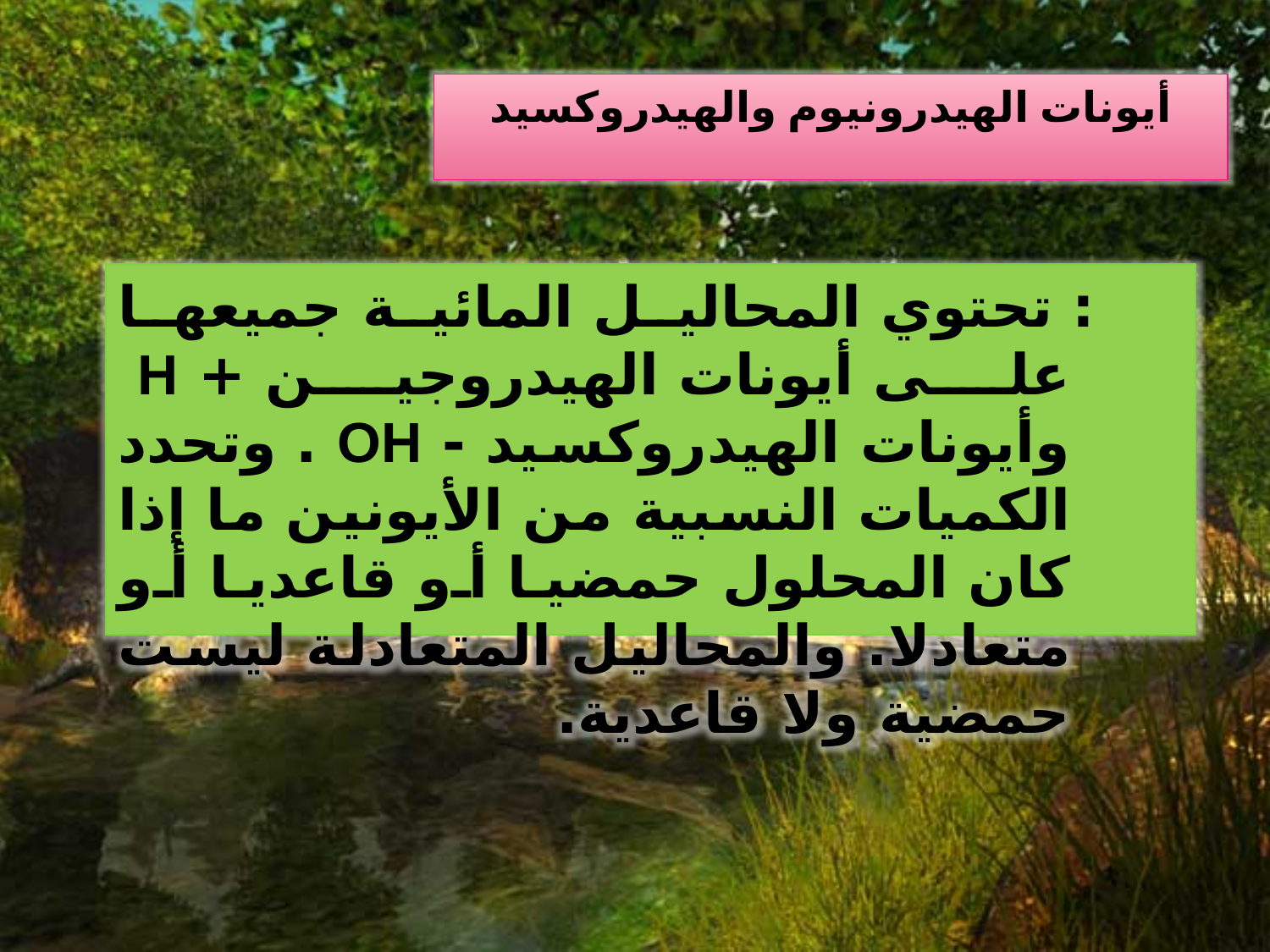

أيونات الهيدرونيوم والهيدروكسيد
    : تحتوي المحاليل المائية جميعها على أيونات الهيدروجين + H  وأيونات الهيدروكسيد - OH . وتحدد الكميات النسبية من الأيونين ما إذا كان المحلول حمضيا أو قاعديا أو متعادلا. والمحاليل المتعادلة ليست حمضية ولا قاعدية.